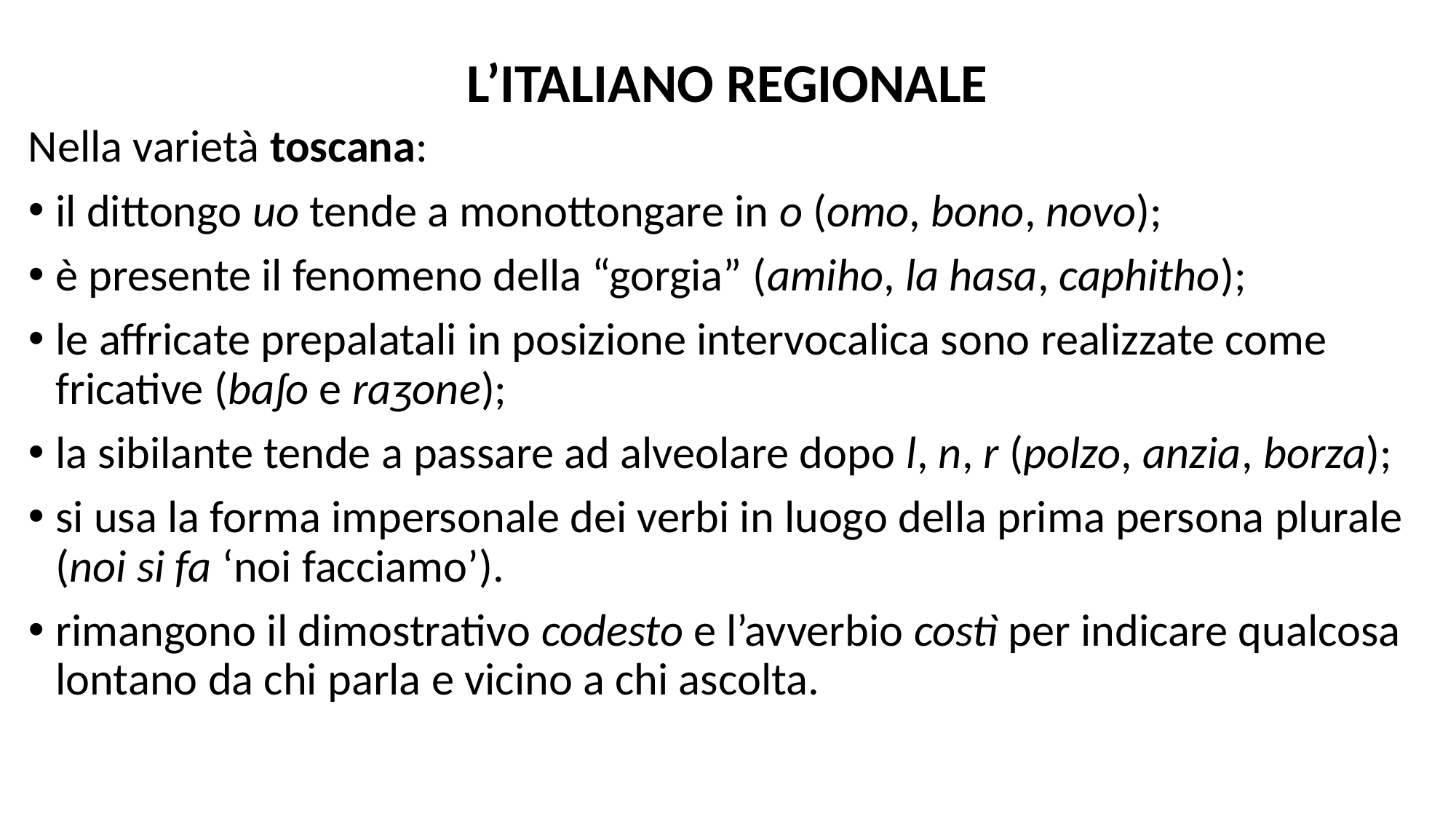

# L’ITALIANO REGIONALE
Nella varietà toscana:
il dittongo uo tende a monottongare in o (omo, bono, novo);
è presente il fenomeno della “gorgia” (amiho, la hasa, caphitho);
le affricate prepalatali in posizione intervocalica sono realizzate come fricative (baʃo e raʒone);
la sibilante tende a passare ad alveolare dopo l, n, r (polzo, anzia, borza);
si usa la forma impersonale dei verbi in luogo della prima persona plurale (noi si fa ‘noi facciamo’).
rimangono il dimostrativo codesto e l’avverbio costì per indicare qualcosa lontano da chi parla e vicino a chi ascolta.